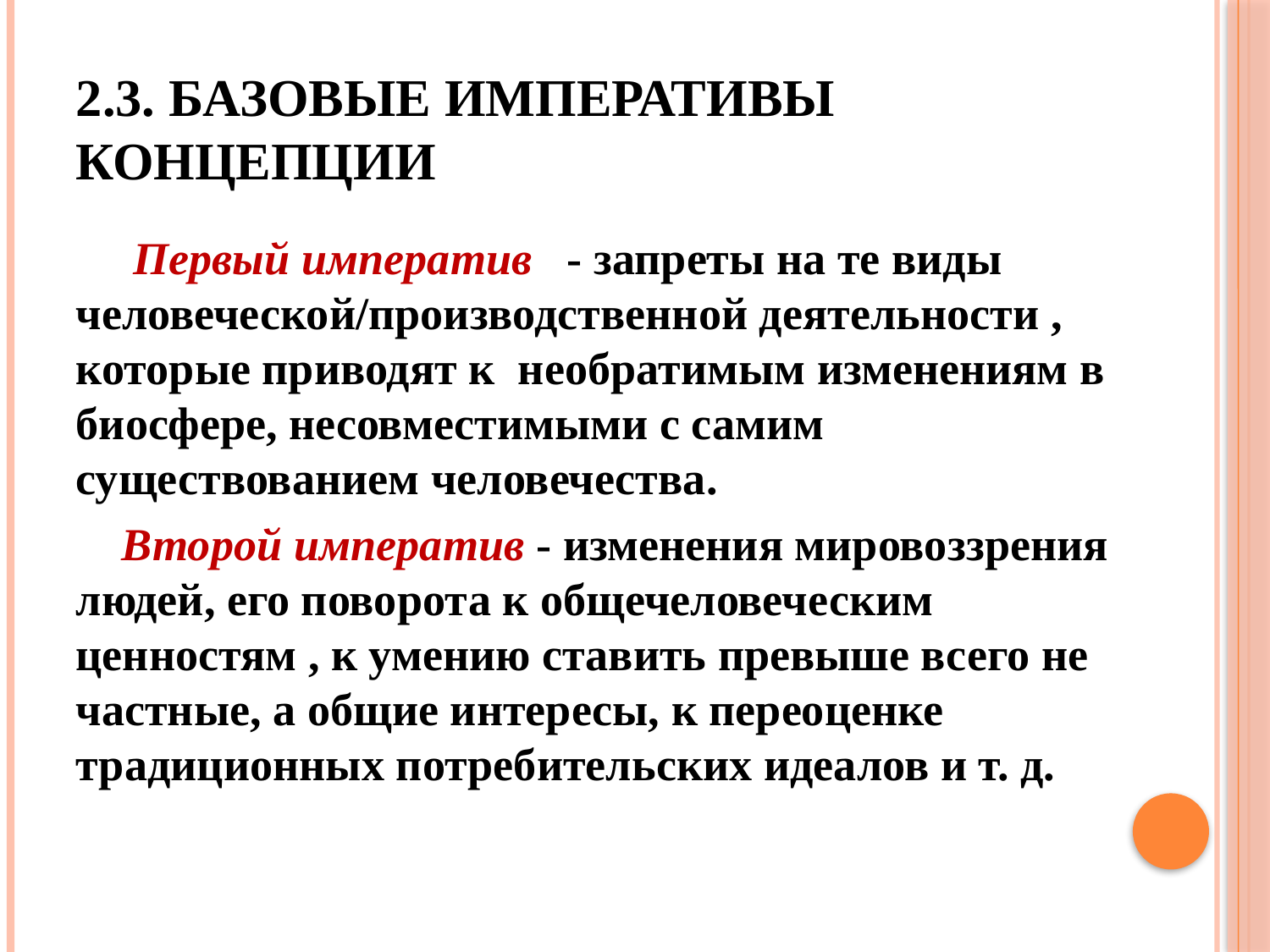

# 2.3. базовые императивы концепции
     Первый императив   - запреты на те виды человеческой/производственной деятельности , которые приводят к  необратимым изменениям в биосфере, несовместимыми с самим существованием человечества.
    Второй императив - изменения мировоззрения людей, его поворота к общечеловеческим ценностям , к умению ставить превыше всего не частные, а общие интересы, к переоценке традиционных потребительских идеалов и т. д.